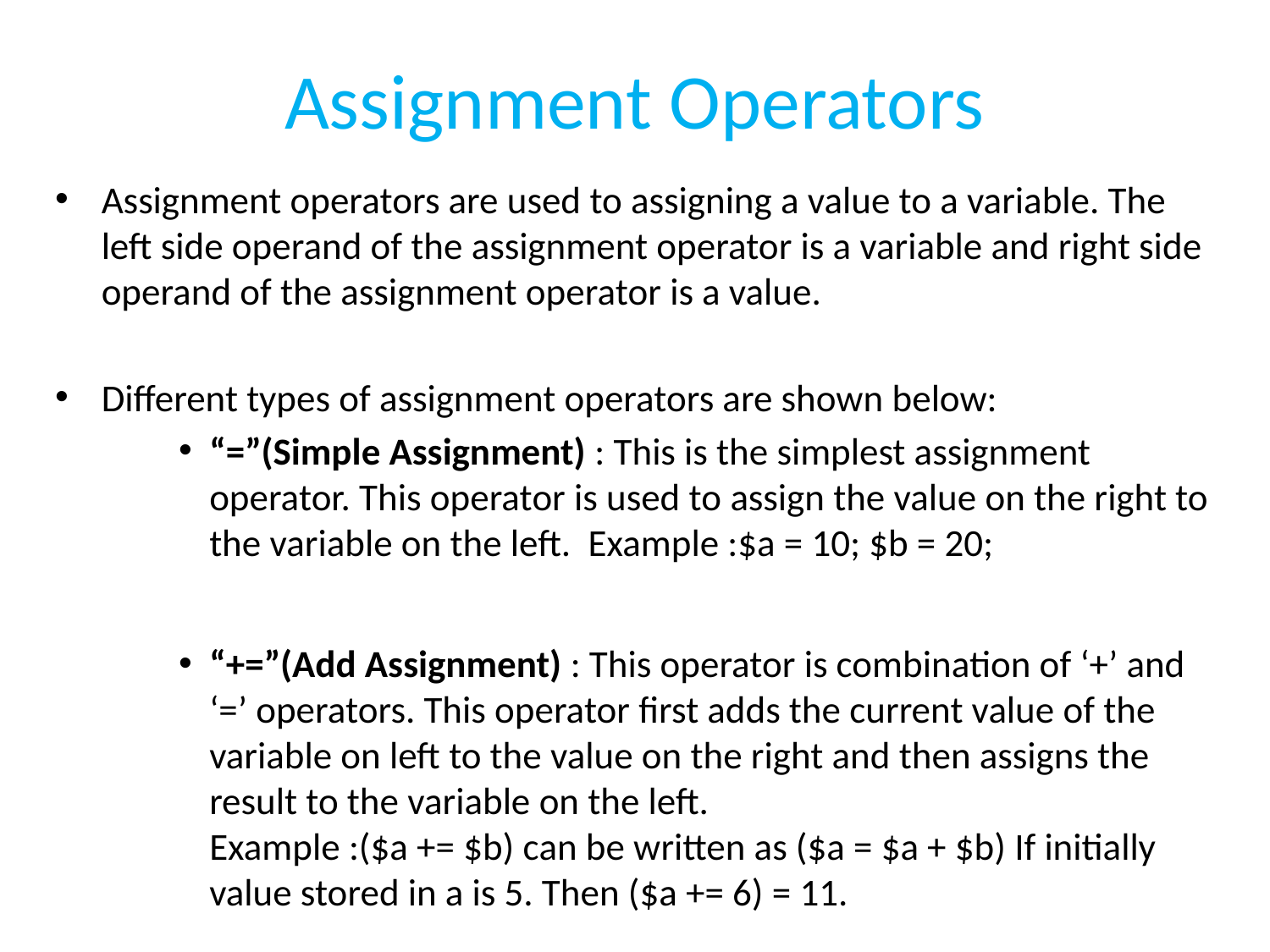

# Assignment Operators
Assignment operators are used to assigning a value to a variable. The left side operand of the assignment operator is a variable and right side operand of the assignment operator is a value.

Different types of assignment operators are shown below:
“=”(Simple Assignment) : This is the simplest assignment operator. This operator is used to assign the value on the right to the variable on the left.  Example :$a = 10; $b = 20;

“+=”(Add Assignment) : This operator is combination of ‘+’ and ‘=’ operators. This operator first adds the current value of the variable on left to the value on the right and then assigns the result to the variable on the left.
Example :($a += $b) can be written as ($a = $a + $b) If initially value stored in a is 5. Then ($a += 6) = 11.